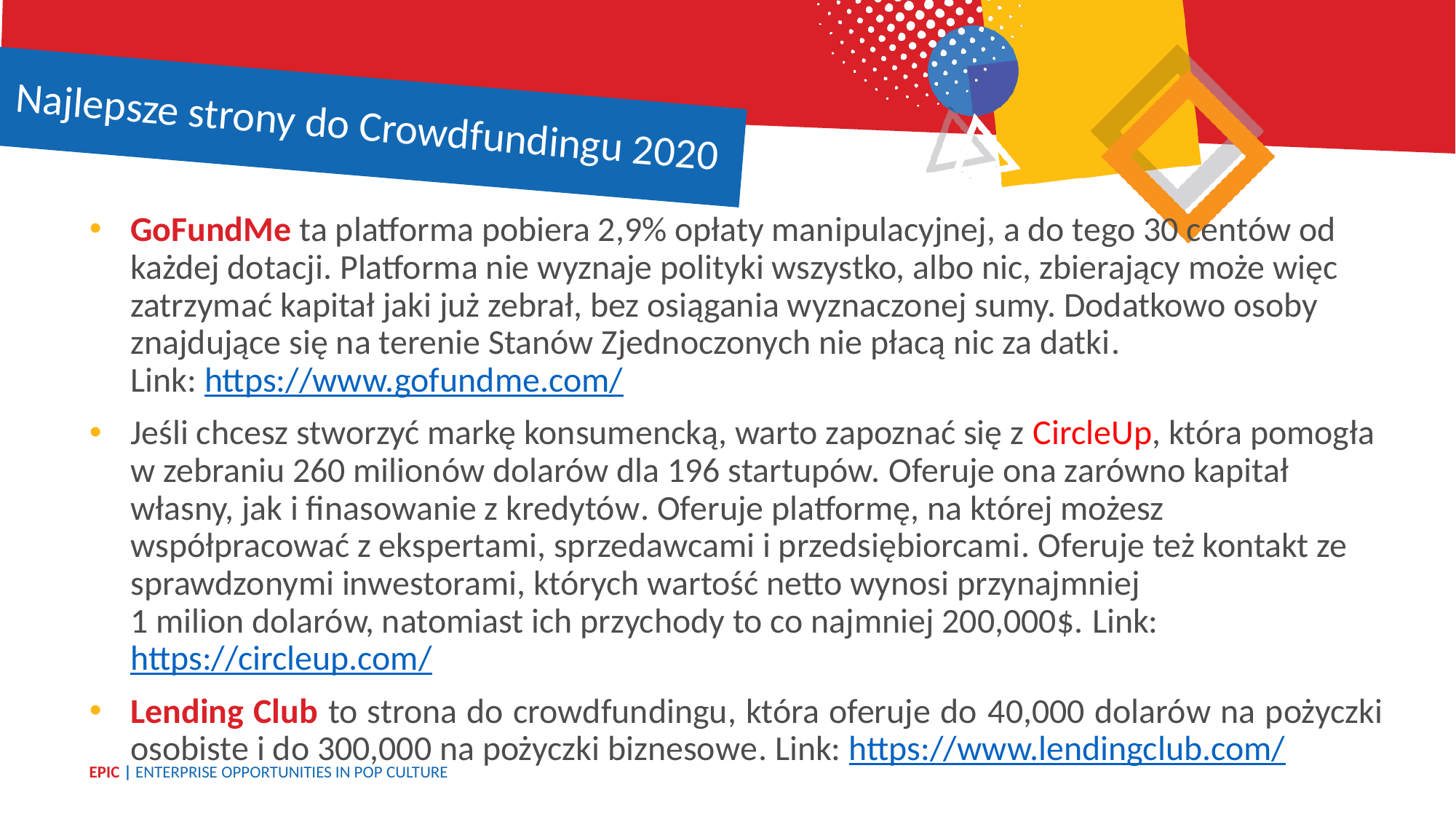

Najlepsze strony do Crowdfundingu 2020
GoFundMe ta platforma pobiera 2,9% opłaty manipulacyjnej, a do tego 30 centów od każdej dotacji. Platforma nie wyznaje polityki wszystko, albo nic, zbierający może więc zatrzymać kapitał jaki już zebrał, bez osiągania wyznaczonej sumy. Dodatkowo osoby znajdujące się na terenie Stanów Zjednoczonych nie płacą nic za datki.
Link: https://www.gofundme.com/
Jeśli chcesz stworzyć markę konsumencką, warto zapoznać się z CircleUp, która pomogła w zebraniu 260 milionów dolarów dla 196 startupów. Oferuje ona zarówno kapitał własny, jak i finasowanie z kredytów. Oferuje platformę, na której możesz współpracować z ekspertami, sprzedawcami i przedsiębiorcami. Oferuje też kontakt ze sprawdzonymi inwestorami, których wartość netto wynosi przynajmniej
1 milion dolarów, natomiast ich przychody to co najmniej 200,000$. Link: https://circleup.com/
Lending Club to strona do crowdfundingu, która oferuje do 40,000 dolarów na pożyczki osobiste i do 300,000 na pożyczki biznesowe. Link: https://www.lendingclub.com/